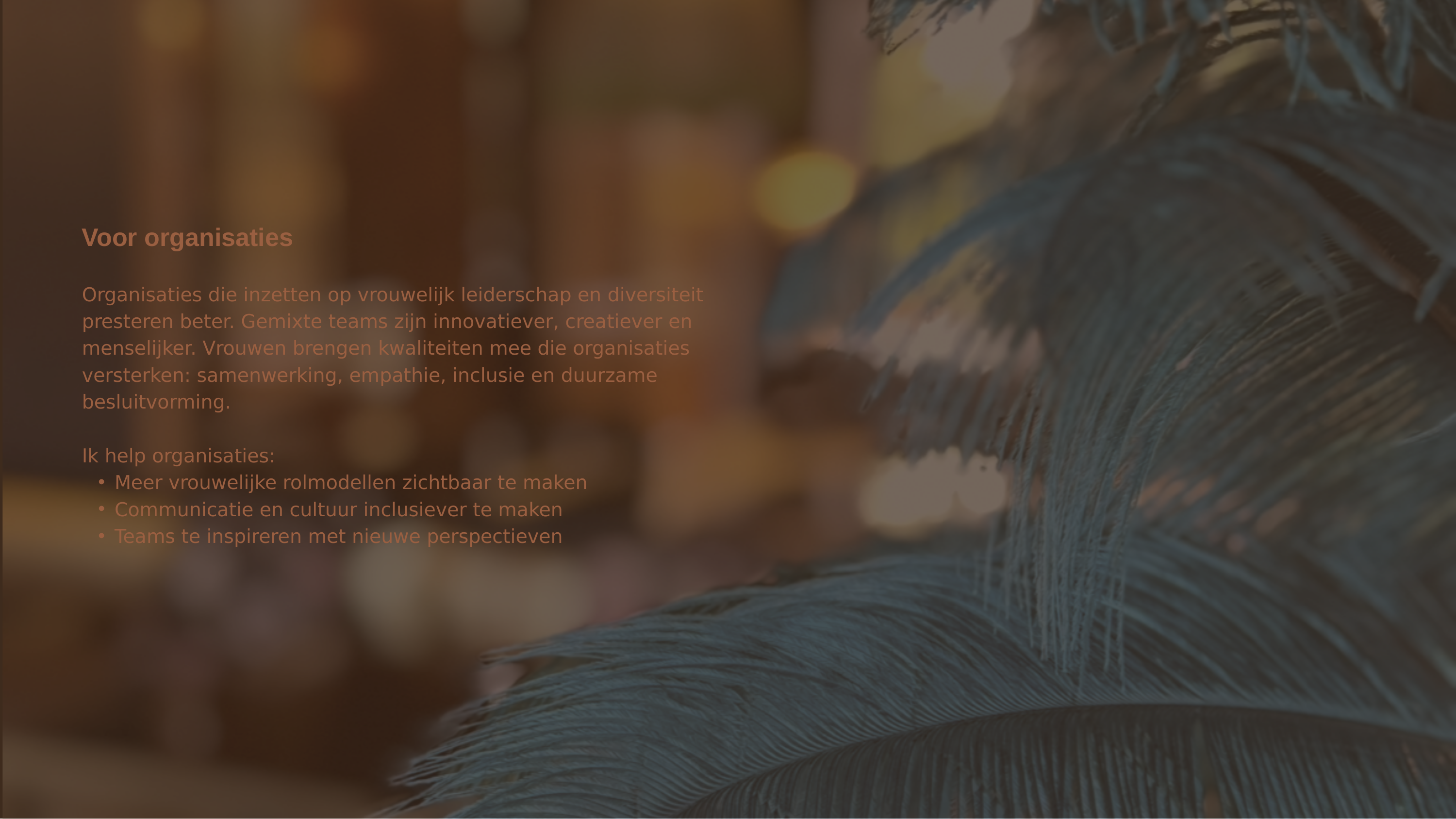

Voor organisaties

Organisaties die inzetten op vrouwelijk leiderschap en diversiteit presteren beter. Gemixte teams zijn innovatiever, creatiever en menselijker. Vrouwen brengen kwaliteiten mee die organisaties versterken: samenwerking, empathie, inclusie en duurzame besluitvorming.

Ik help organisaties:
Meer vrouwelijke rolmodellen zichtbaar te maken
Communicatie en cultuur inclusiever te maken
Teams te inspireren met nieuwe perspectieven